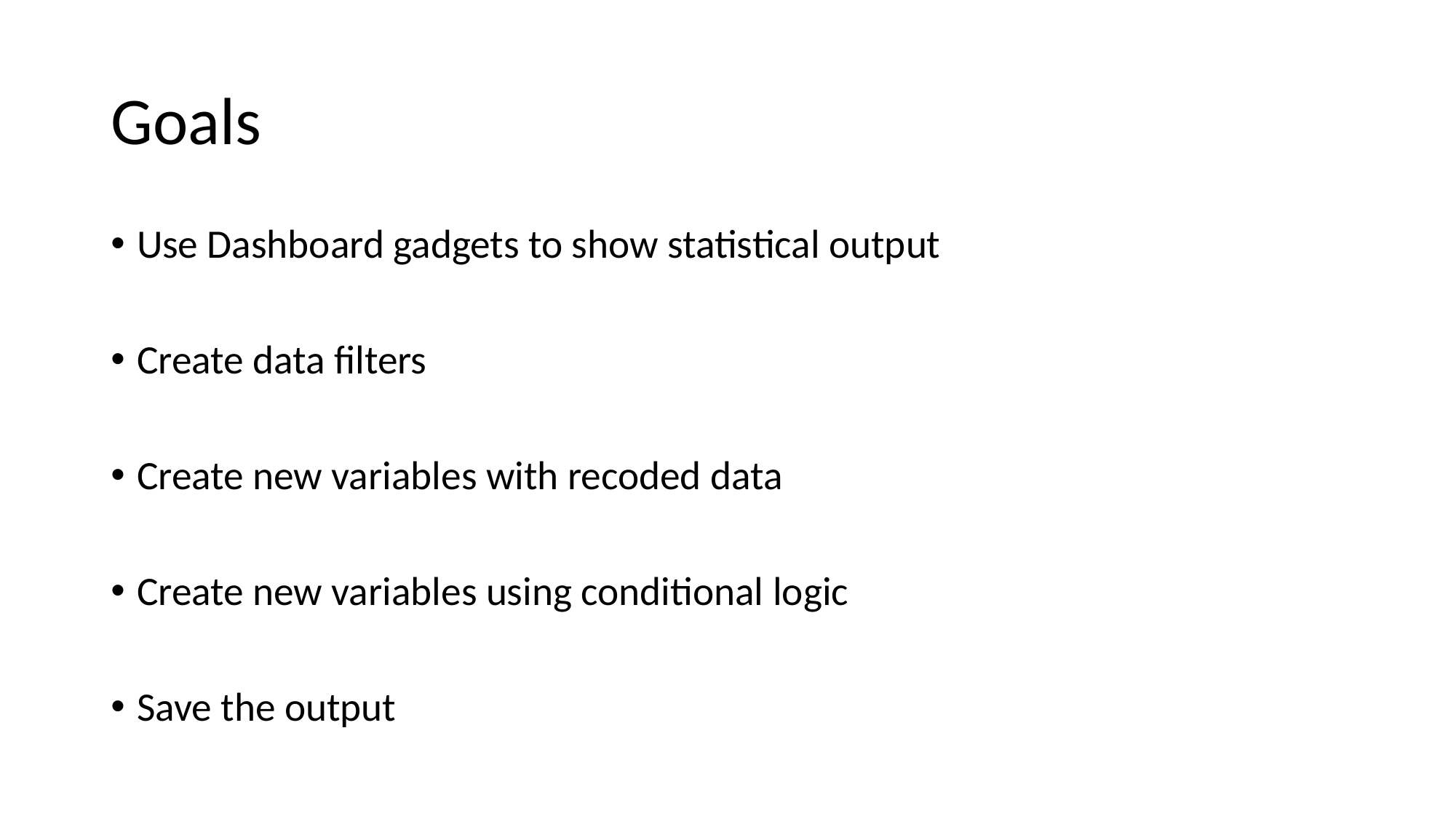

# Goals
Use Dashboard gadgets to show statistical output

Create data filters

Create new variables with recoded data

Create new variables using conditional logic

Save the output